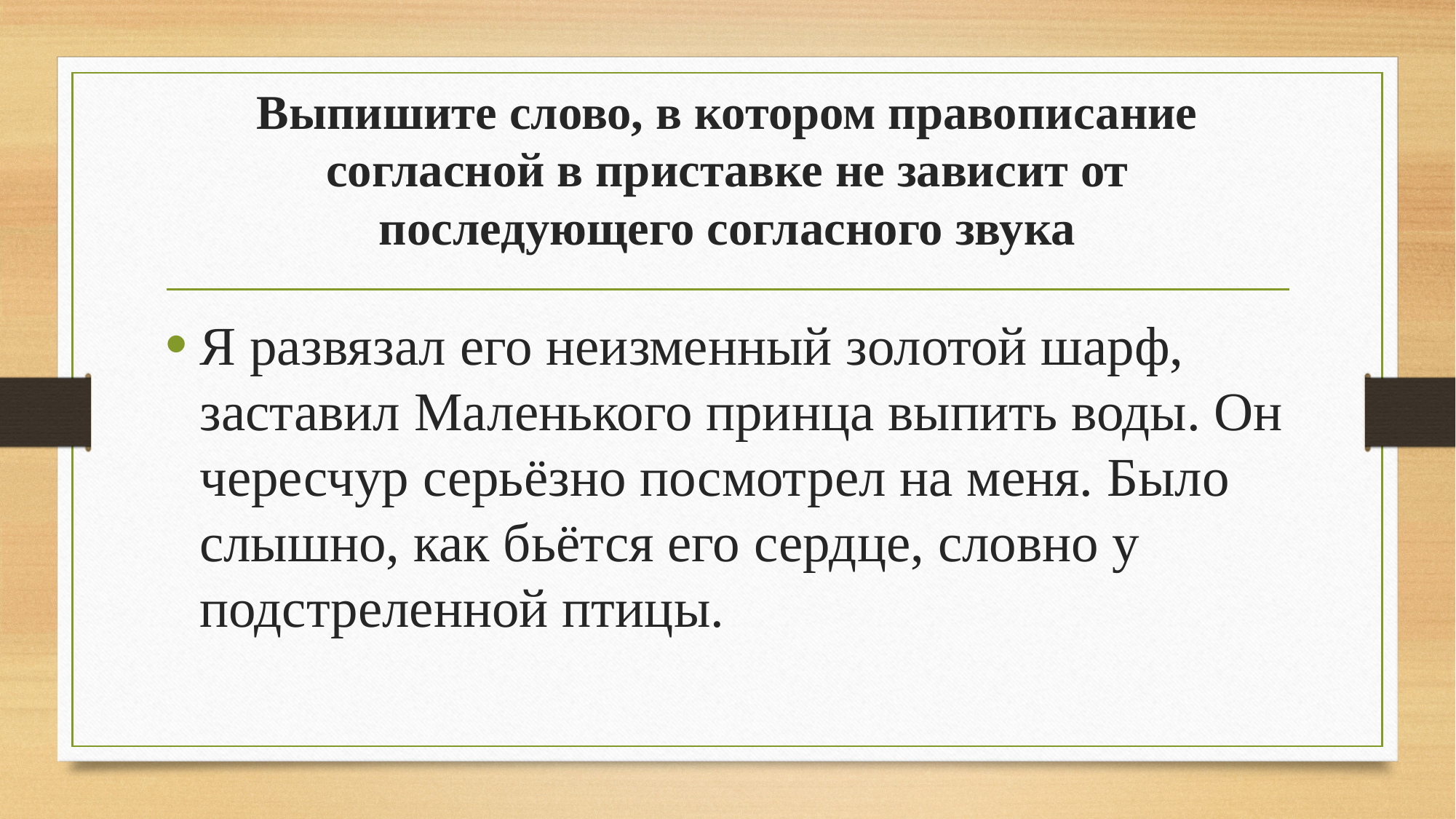

# Выпишите слово, в котором правописание согласной в приставке не зависит от последующего согласного звука
Я развязал его неизменный золотой шарф, заставил Маленького принца выпить воды. Он чересчур серьёзно посмотрел на меня. Было слышно, как бьётся его сердце, словно у подстреленной птицы.